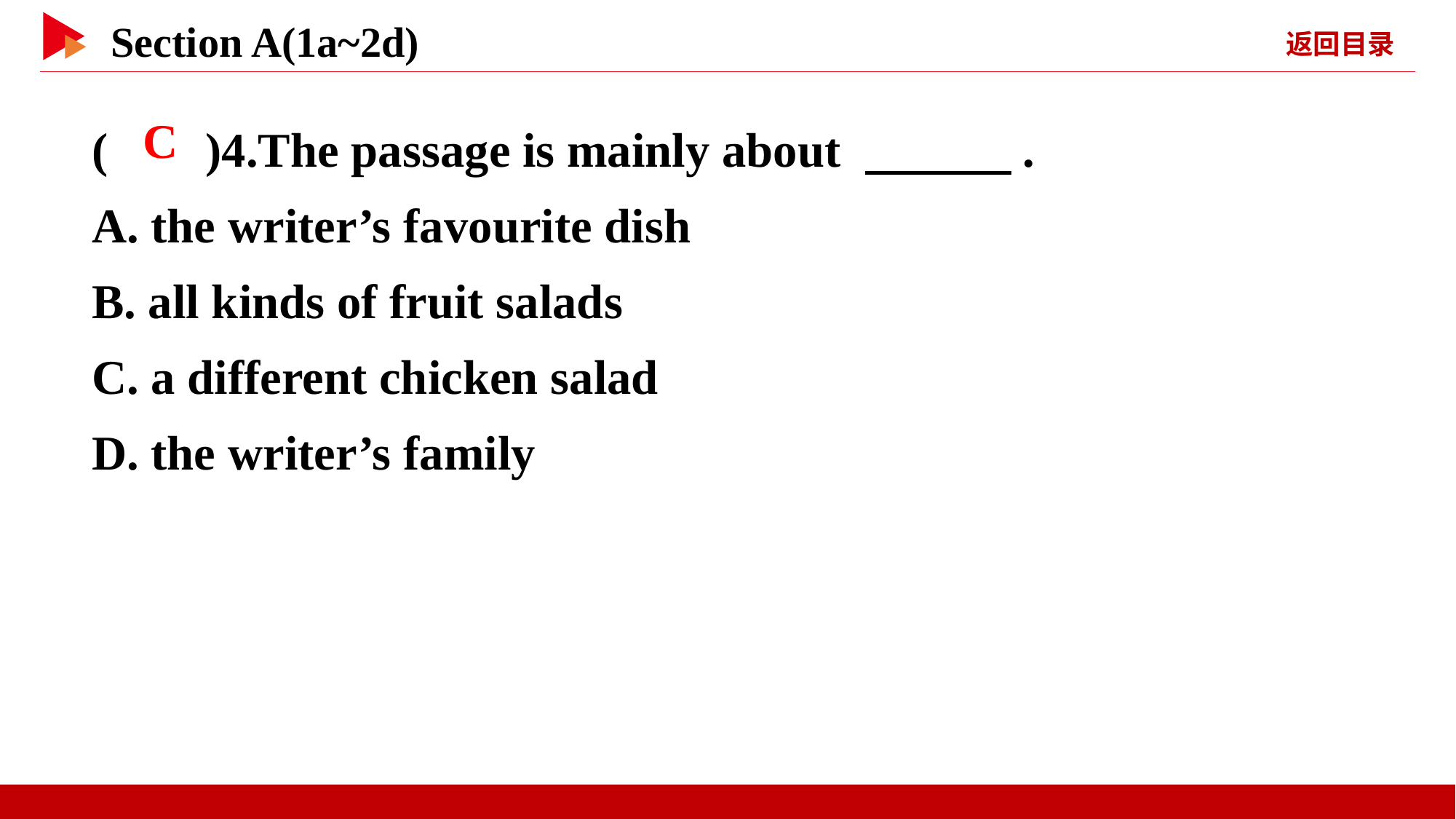

(        )4.The passage is mainly about 　　　.
A. the writer’s favourite dish
B. all kinds of fruit salads
C. a different chicken salad
D. the writer’s family
   C